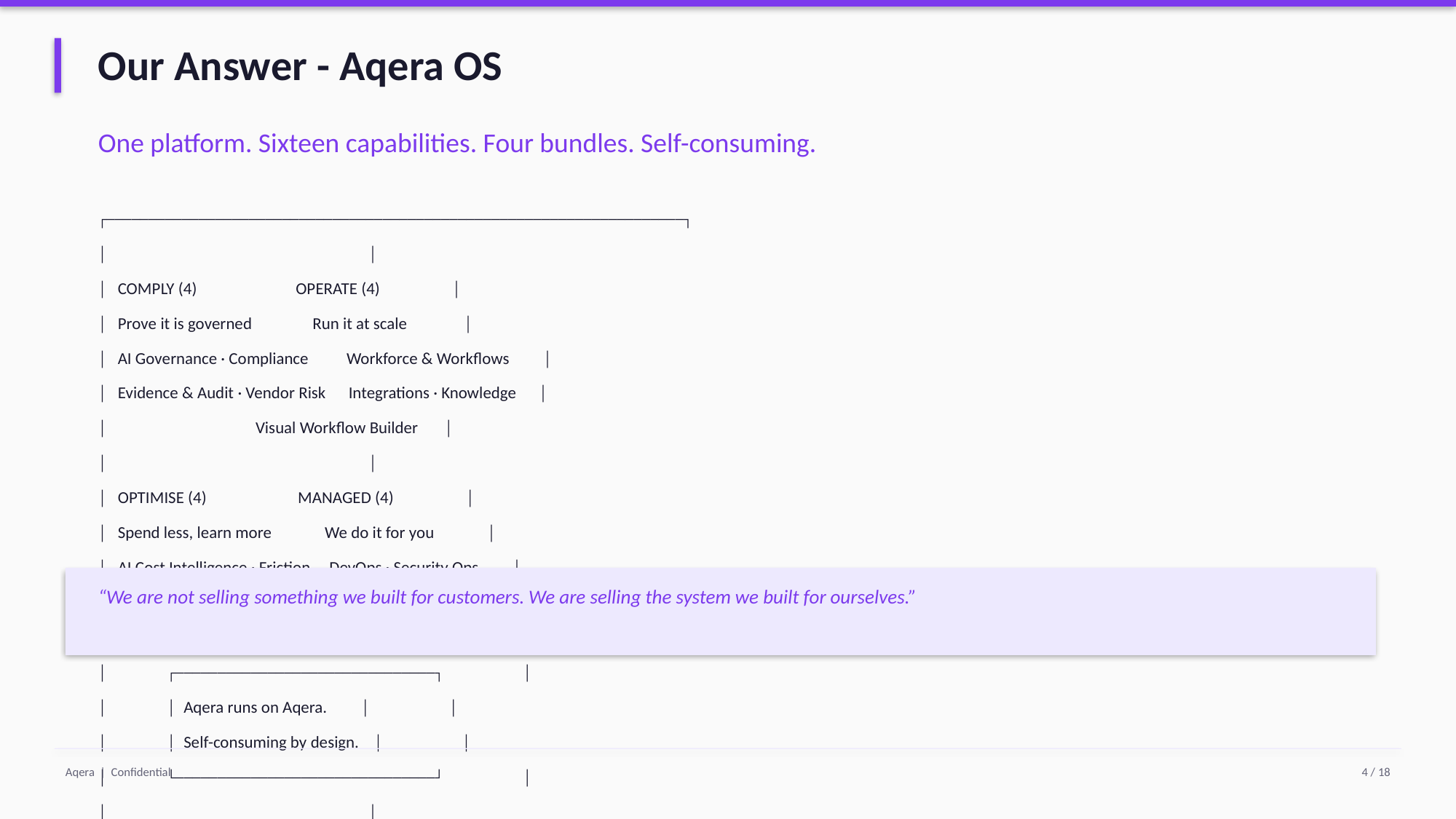

Our Answer - Aqera OS

One platform. Sixteen capabilities. Four bundles. Self-consuming.
┌─────────────────────────────────────────────────────────────────────┐
│                                                                     │
│   COMPLY (4)                          OPERATE (4)                   │
│   Prove it is governed                Run it at scale               │
│   AI Governance · Compliance          Workforce & Workflows         │
│   Evidence & Audit · Vendor Risk      Integrations · Knowledge      │
│                                       Visual Workflow Builder       │
│                                                                     │
│   OPTIMISE (4)                        MANAGED (4)                   │
│   Spend less, learn more              We do it for you              │
│   AI Cost Intelligence · Friction     DevOps · Security Ops         │
│   Data & Reporting · Trust Center     CX · Security Center          │
│                                                                     │
│                ┌───────────────────────────────┐                     │
│                │  Aqera runs on Aqera.         │                     │
│                │  Self-consuming by design.    │                     │
│                └───────────────────────────────┘                     │
│                                                                     │
└─────────────────────────────────────────────────────────────────────┘
Every feature exists because Aqera needed it first. The platform governs our own AI operations, compliance, and evidence chain daily. We sell the system we run on.

“We are not selling something we built for customers. We are selling the system we built for ourselves.”

Aqera  |  Confidential
4 / 18